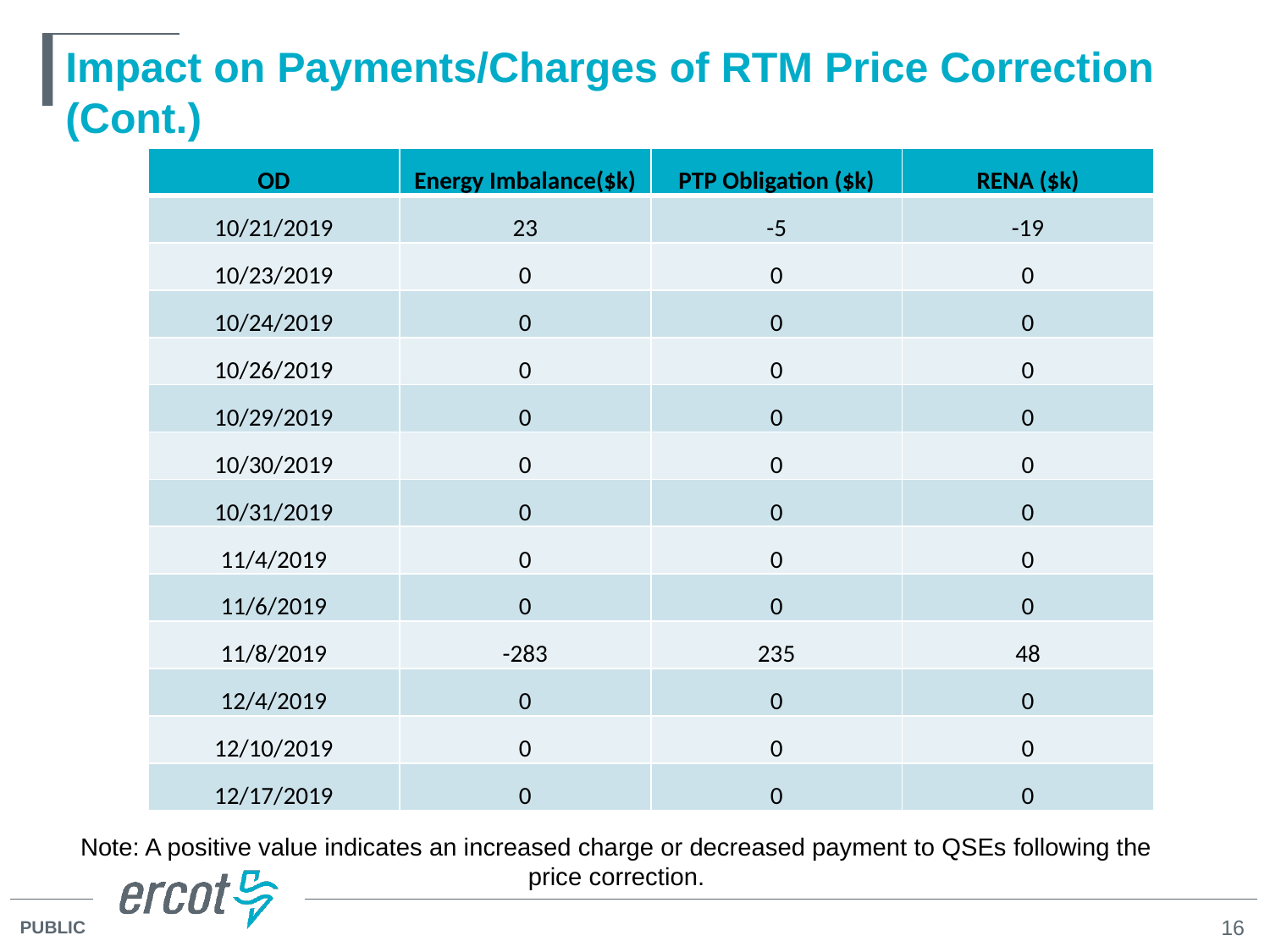

# Impact on Payments/Charges of RTM Price Correction (Cont.)
| OD | Energy Imbalance($k) | PTP Obligation ($k) | RENA ($k) |
| --- | --- | --- | --- |
| 10/21/2019 | 23 | -5 | -19 |
| 10/23/2019 | 0 | 0 | 0 |
| 10/24/2019 | 0 | 0 | 0 |
| 10/26/2019 | 0 | 0 | 0 |
| 10/29/2019 | 0 | 0 | 0 |
| 10/30/2019 | 0 | 0 | 0 |
| 10/31/2019 | 0 | 0 | 0 |
| 11/4/2019 | 0 | 0 | 0 |
| 11/6/2019 | 0 | 0 | 0 |
| 11/8/2019 | -283 | 235 | 48 |
| 12/4/2019 | 0 | 0 | 0 |
| 12/10/2019 | 0 | 0 | 0 |
| 12/17/2019 | 0 | 0 | 0 |
Note: A positive value indicates an increased charge or decreased payment to QSEs following the price correction.